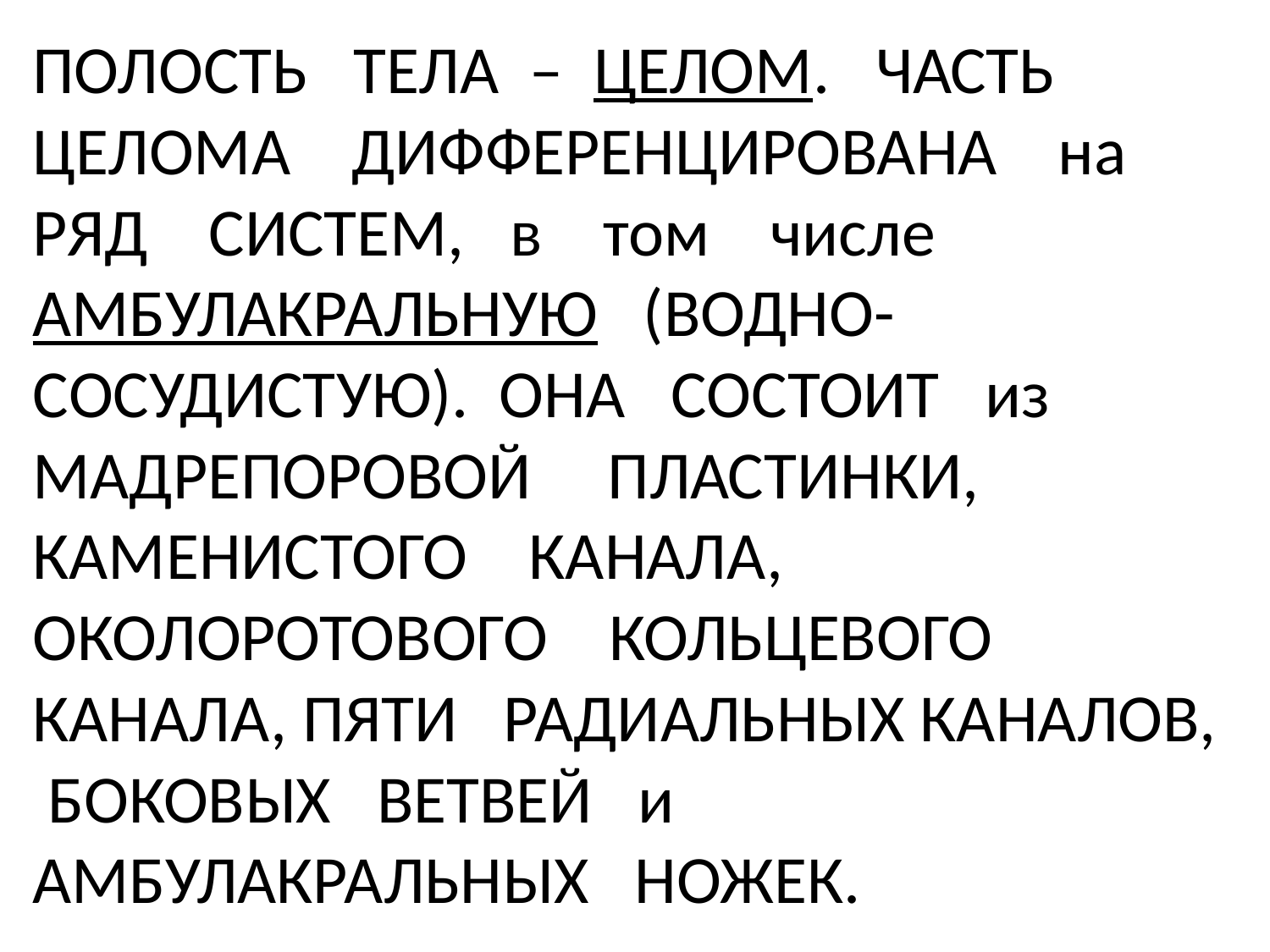

# ПОЛОСТЬ   ТЕЛА  –  ЦЕЛОМ.   ЧАСТЬ   ЦЕЛОМА    ДИФФЕРЕНЦИРОВАНА    на    РЯД    СИСТЕМ,   в    том    числе АМБУЛАКРАЛЬНУЮ   (ВОДНО-СОСУДИСТУЮ).  ОНА   СОСТОИТ   из МАДРЕПОРОВОЙ     ПЛАСТИНКИ, КАМЕНИСТОГО    КАНАЛА, ОКОЛОРОТОВОГО    КОЛЬЦЕВОГО КАНАЛА, ПЯТИ   РАДИАЛЬНЫХ КАНАЛОВ,   БОКОВЫХ   ВЕТВЕЙ   и АМБУЛАКРАЛЬНЫХ   НОЖЕК.